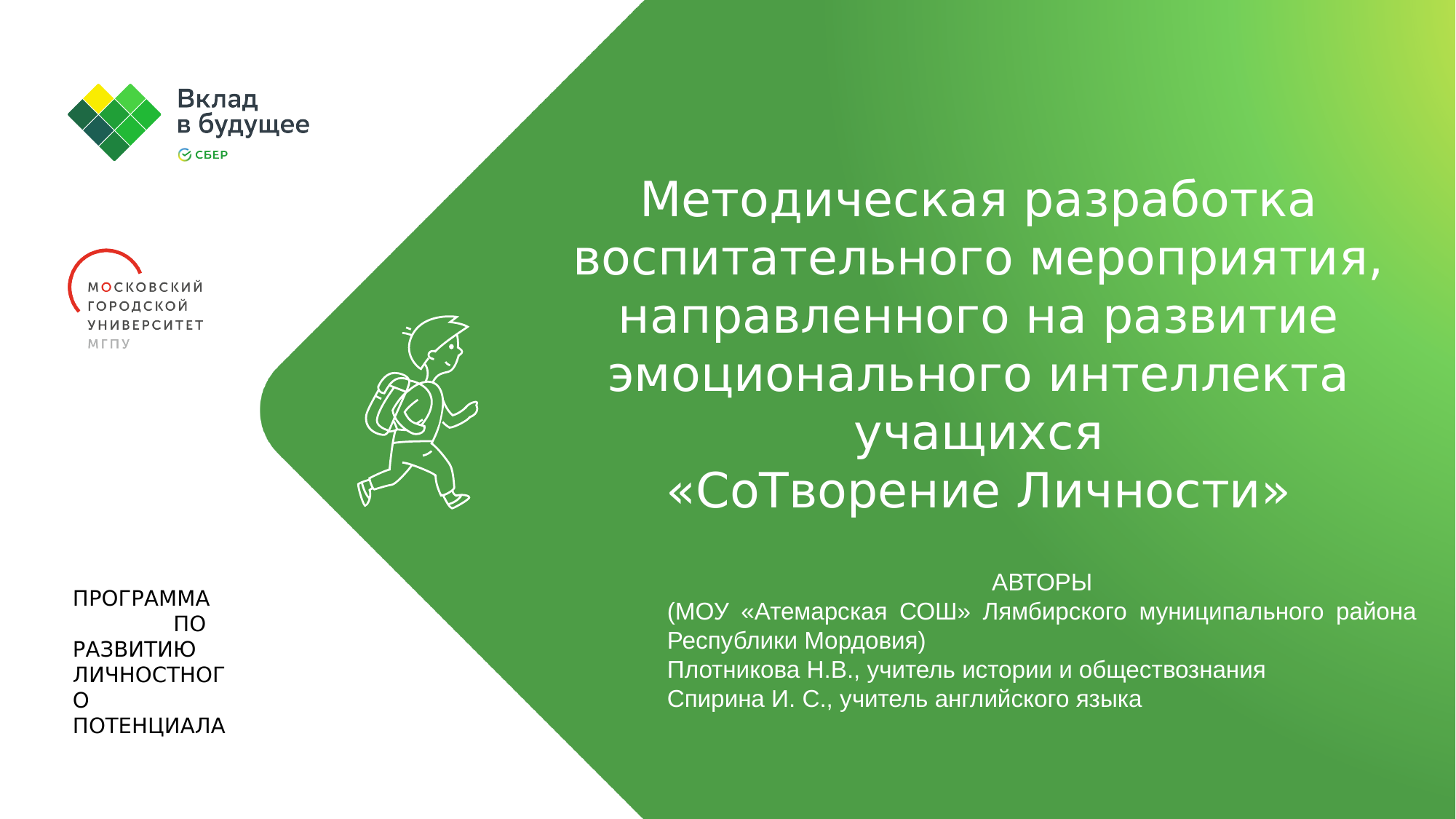

Методическая разработка воспитательного мероприятия, направленного на развитие эмоционального интеллекта учащихся
 «СоТворение Личности»

АВТОРЫ
(МОУ «Атемарская СОШ» Лямбирского муниципального района Республики Мордовия)
Плотникова Н.В., учитель истории и обществознания
Спирина И. С., учитель английского языка